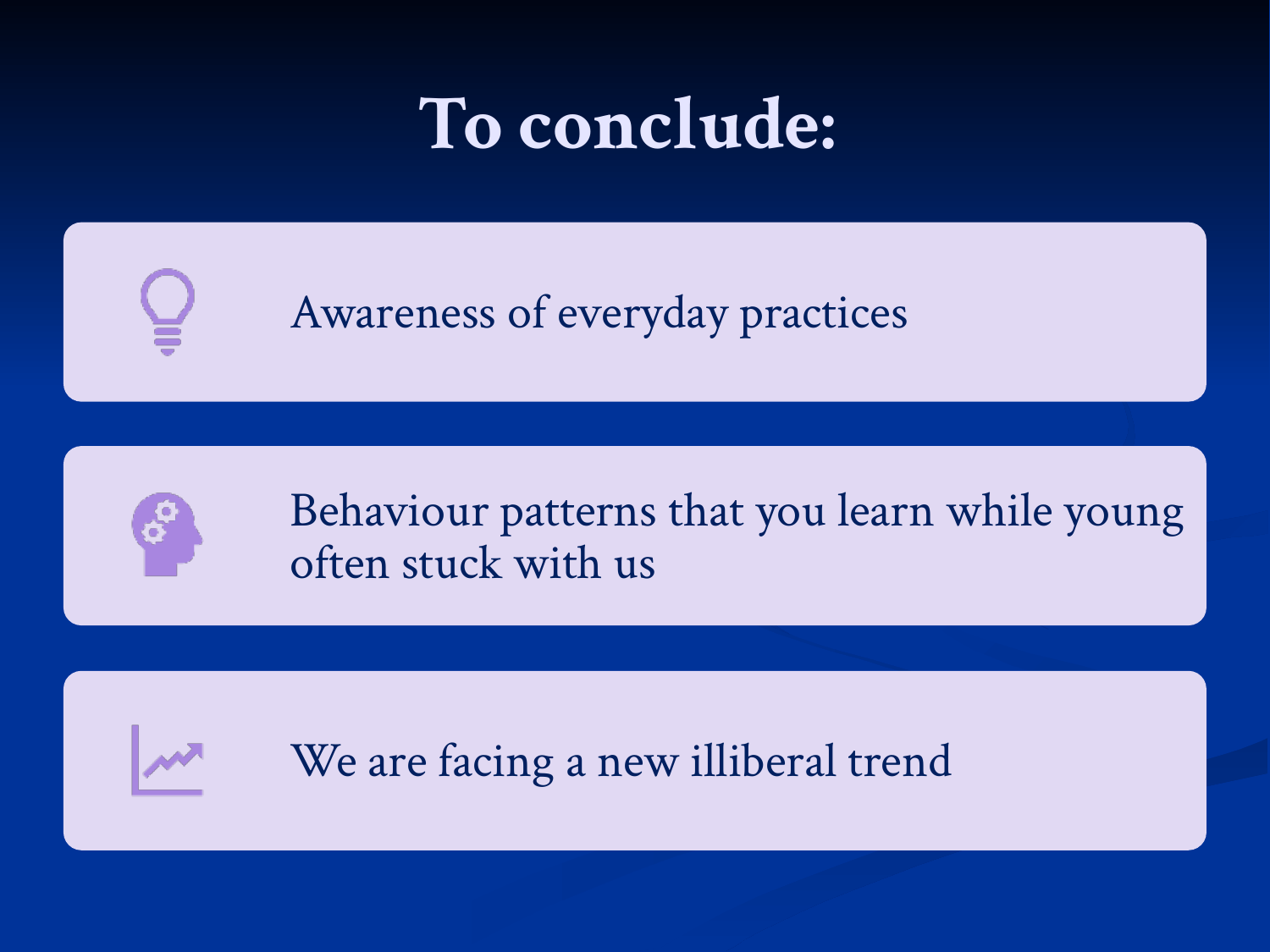

# To conclude:
Awareness of everyday practices
Behaviour patterns that you learn while young often stuck with us
We are facing a new illiberal trend